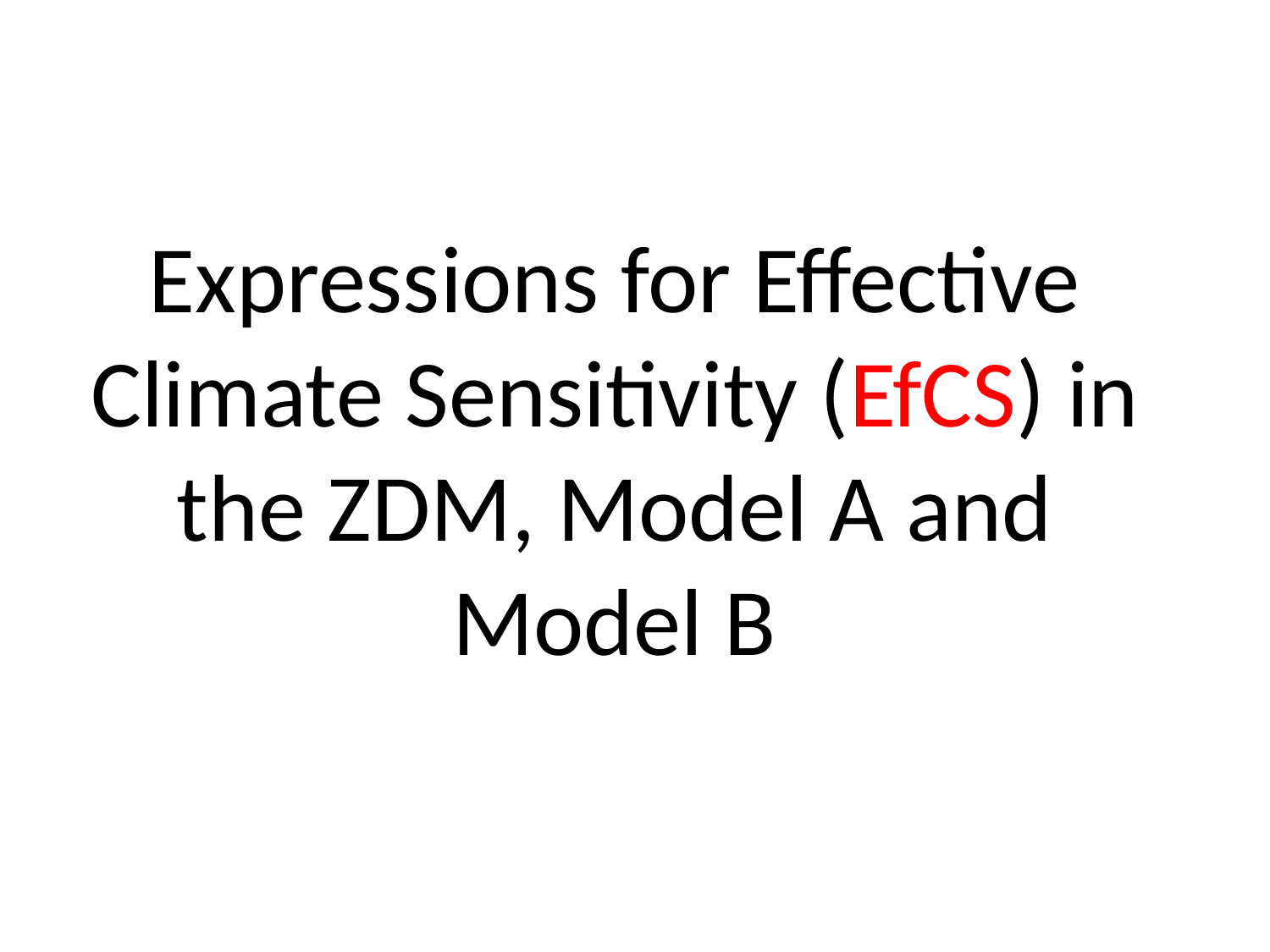

# Expressions for Effective Climate Sensitivity (EfCS) in the ZDM, Model A and Model B